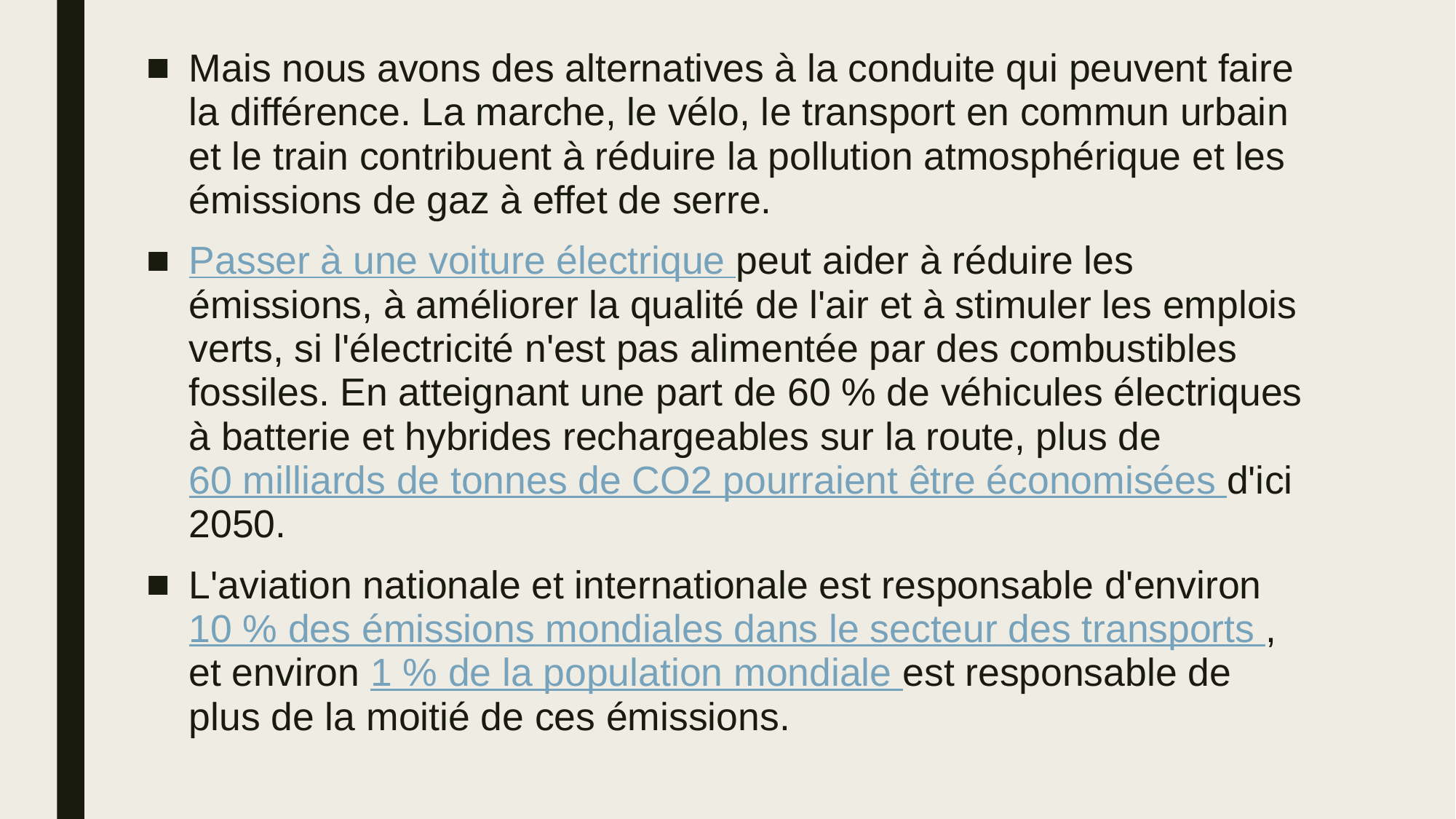

Mais nous avons des alternatives à la conduite qui peuvent faire la différence. La marche, le vélo, le transport en commun urbain et le train contribuent à réduire la pollution atmosphérique et les émissions de gaz à effet de serre.
Passer à une voiture électrique peut aider à réduire les émissions, à améliorer la qualité de l'air et à stimuler les emplois verts, si l'électricité n'est pas alimentée par des combustibles fossiles. En atteignant une part de 60 % de véhicules électriques à batterie et hybrides rechargeables sur la route, plus de 60 milliards de tonnes de CO2 pourraient être économisées d'ici 2050.
L'aviation nationale et internationale est responsable d'environ 10 % des émissions mondiales dans le secteur des transports , et environ 1 % de la population mondiale est responsable de plus de la moitié de ces émissions.